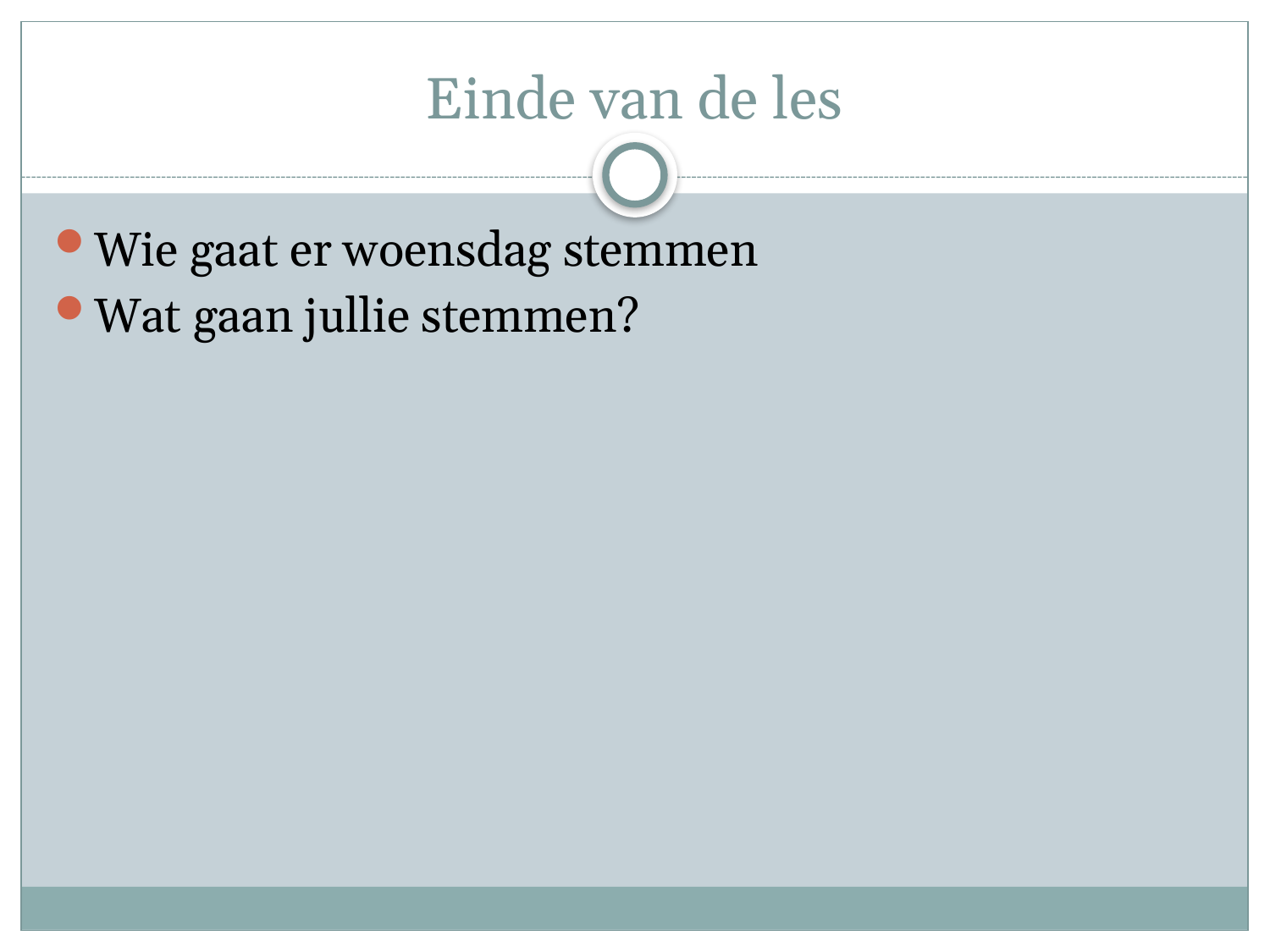

# Einde van de les
Wie gaat er woensdag stemmen
Wat gaan jullie stemmen?